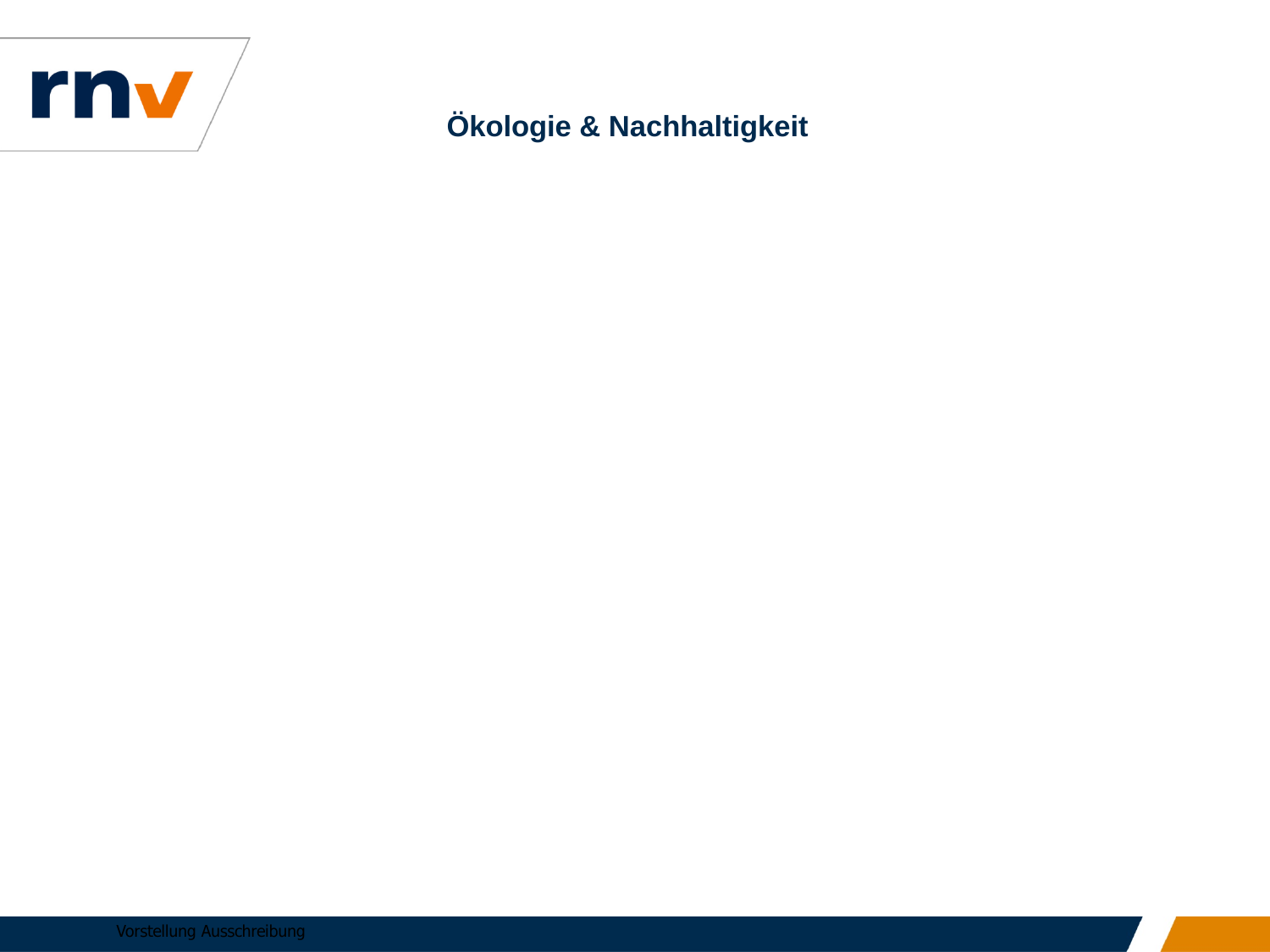

# Ökologie & Nachhaltigkeit

5
Vorstellung Ausschreibung